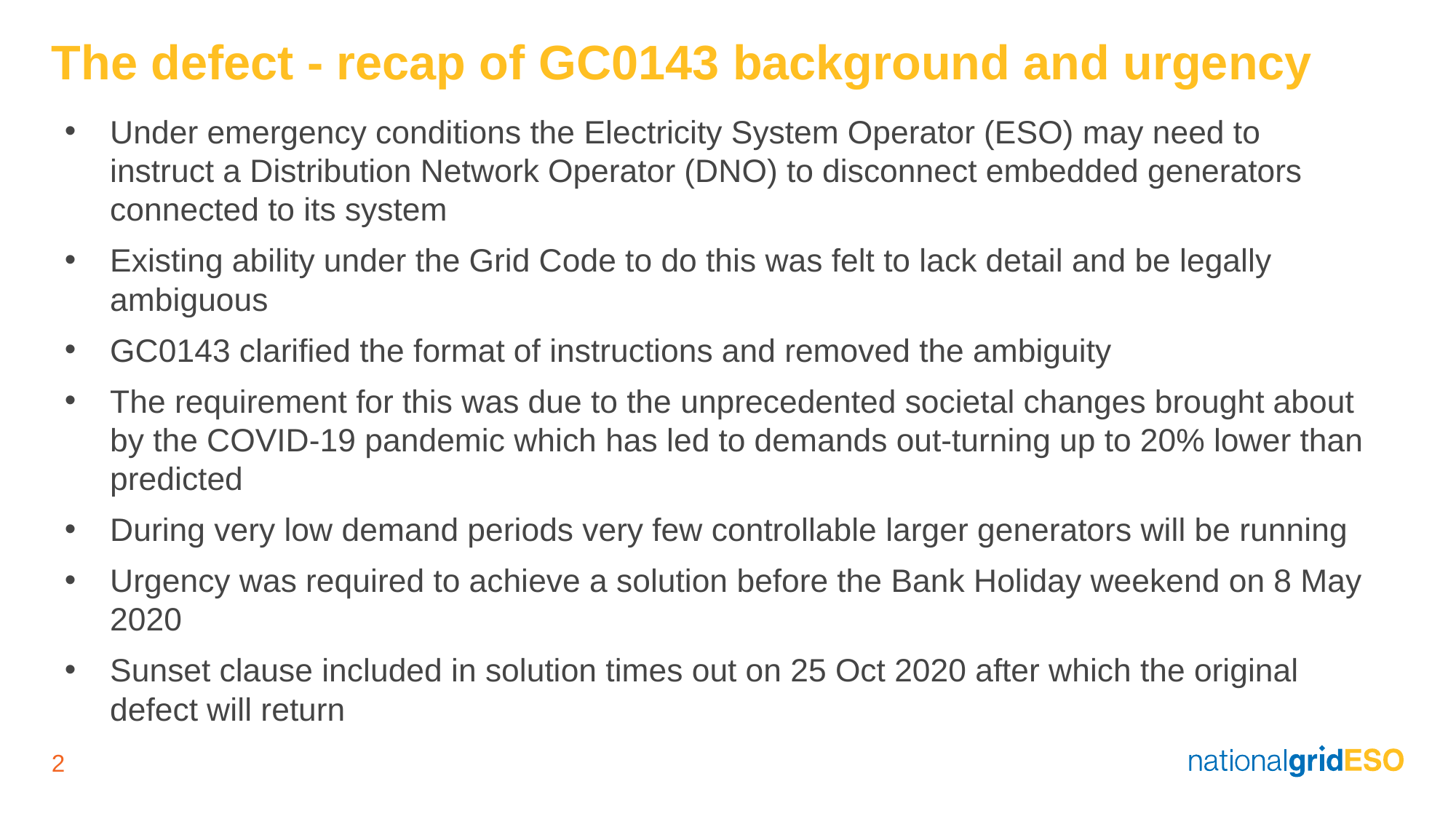

# The defect - recap of GC0143 background and urgency
Under emergency conditions the Electricity System Operator (ESO) may need to instruct a Distribution Network Operator (DNO) to disconnect embedded generators connected to its system
Existing ability under the Grid Code to do this was felt to lack detail and be legally ambiguous
GC0143 clarified the format of instructions and removed the ambiguity
The requirement for this was due to the unprecedented societal changes brought about by the COVID-19 pandemic which has led to demands out-turning up to 20% lower than predicted
During very low demand periods very few controllable larger generators will be running
Urgency was required to achieve a solution before the Bank Holiday weekend on 8 May 2020
Sunset clause included in solution times out on 25 Oct 2020 after which the original defect will return